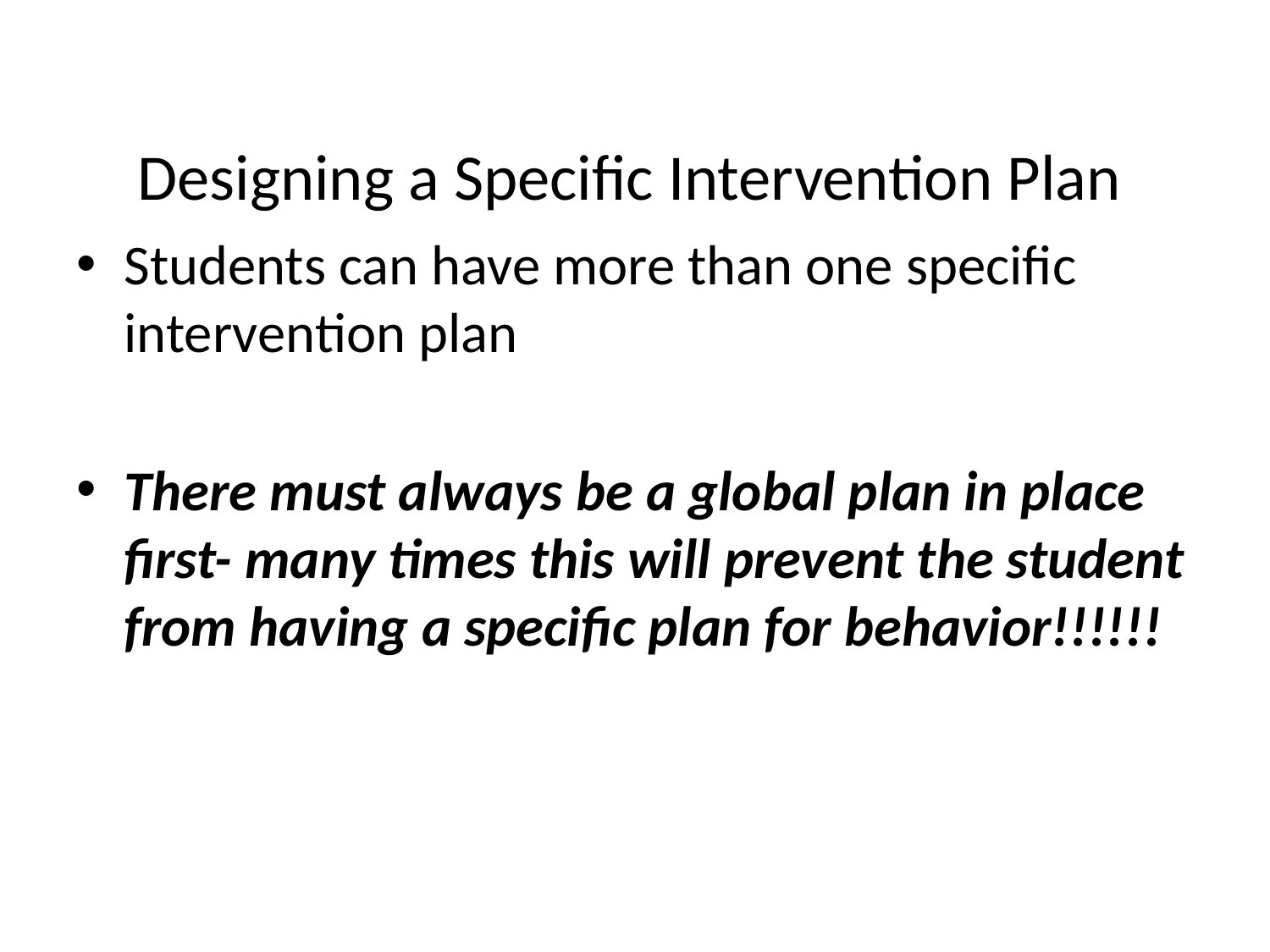

# Designing a Specific Intervention Plan
Students can have more than one specific intervention plan

There must always be a global plan in place first- many times this will prevent the student from having a specific plan for behavior!!!!!!